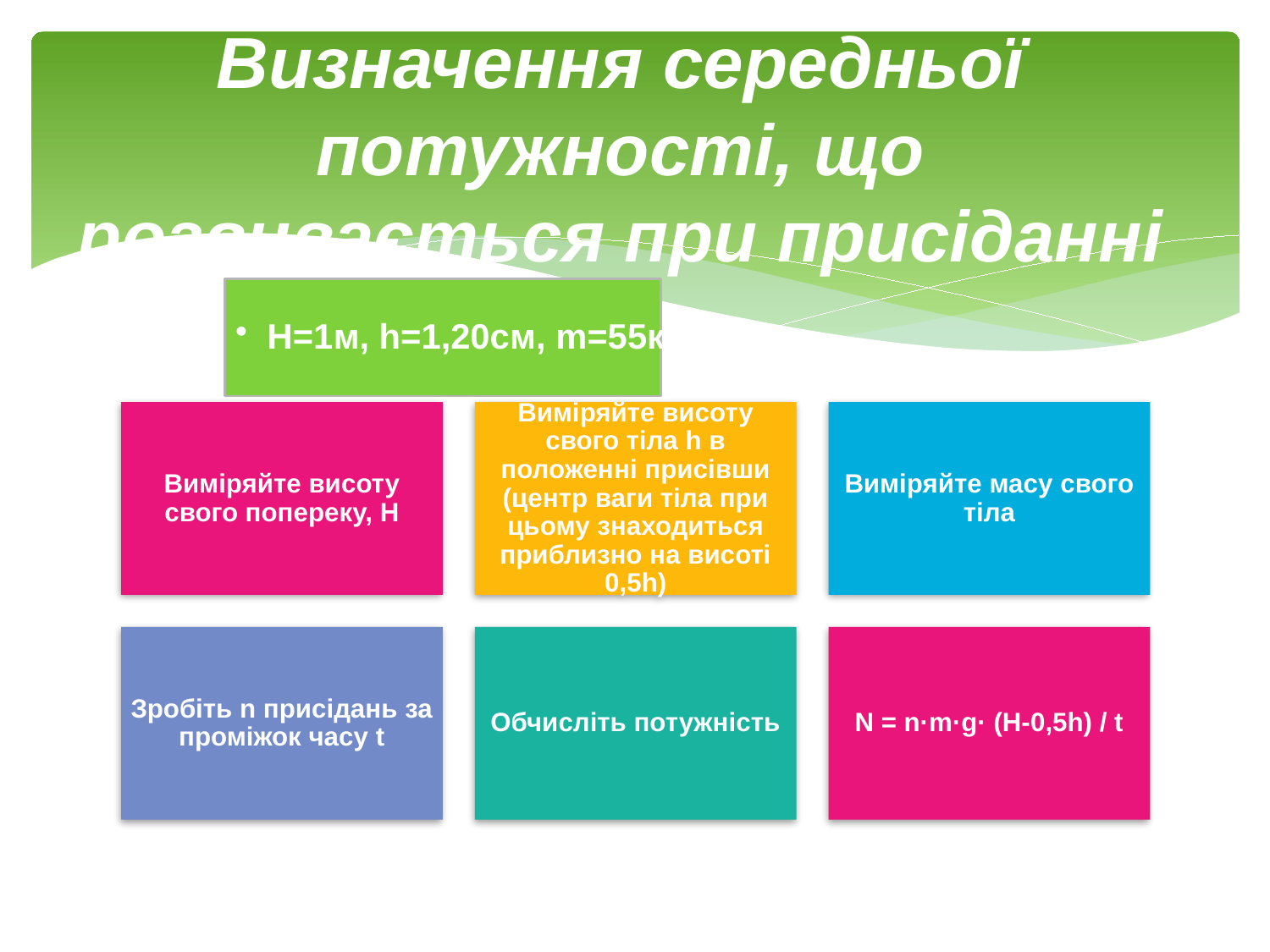

# Визначення середньої потужності, що розвивається при присіданні

H=1м, h=1,20см, m=55кг
Виміряйте висоту свого попереку, H
Виміряйте висоту свого тіла h в положенні присівши (центр ваги тіла при цьому знаходиться приблизно на висоті 0,5h)
Виміряйте масу свого тіла
Зробіть n присідань за проміжок часу t
Обчисліть потужність
N = n·m·g· (H-0,5h) / t